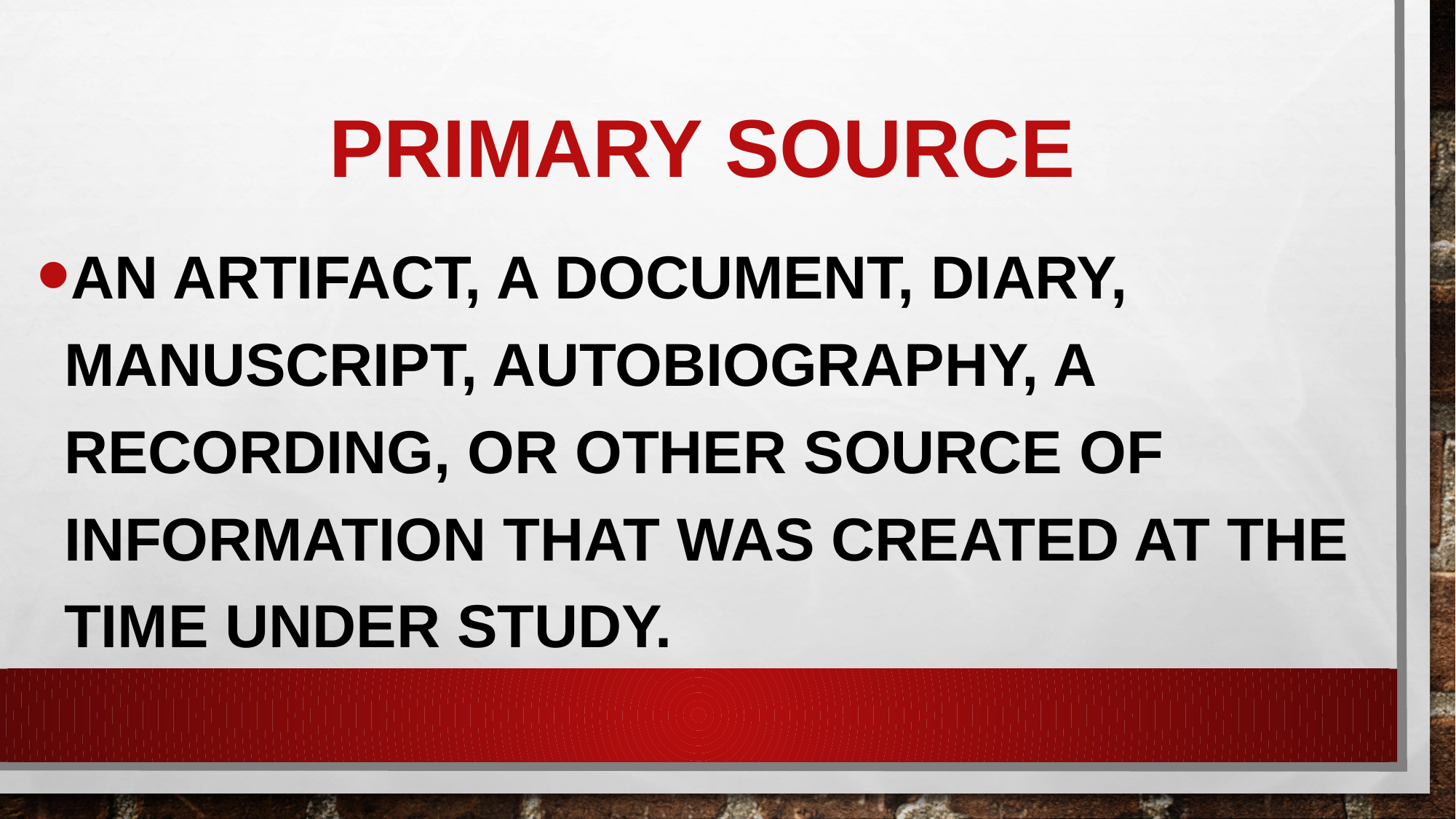

# Primary Source
an artifact, a document, diary, manuscript, autobiography, a recording, or other source of information that was created at the time under study.